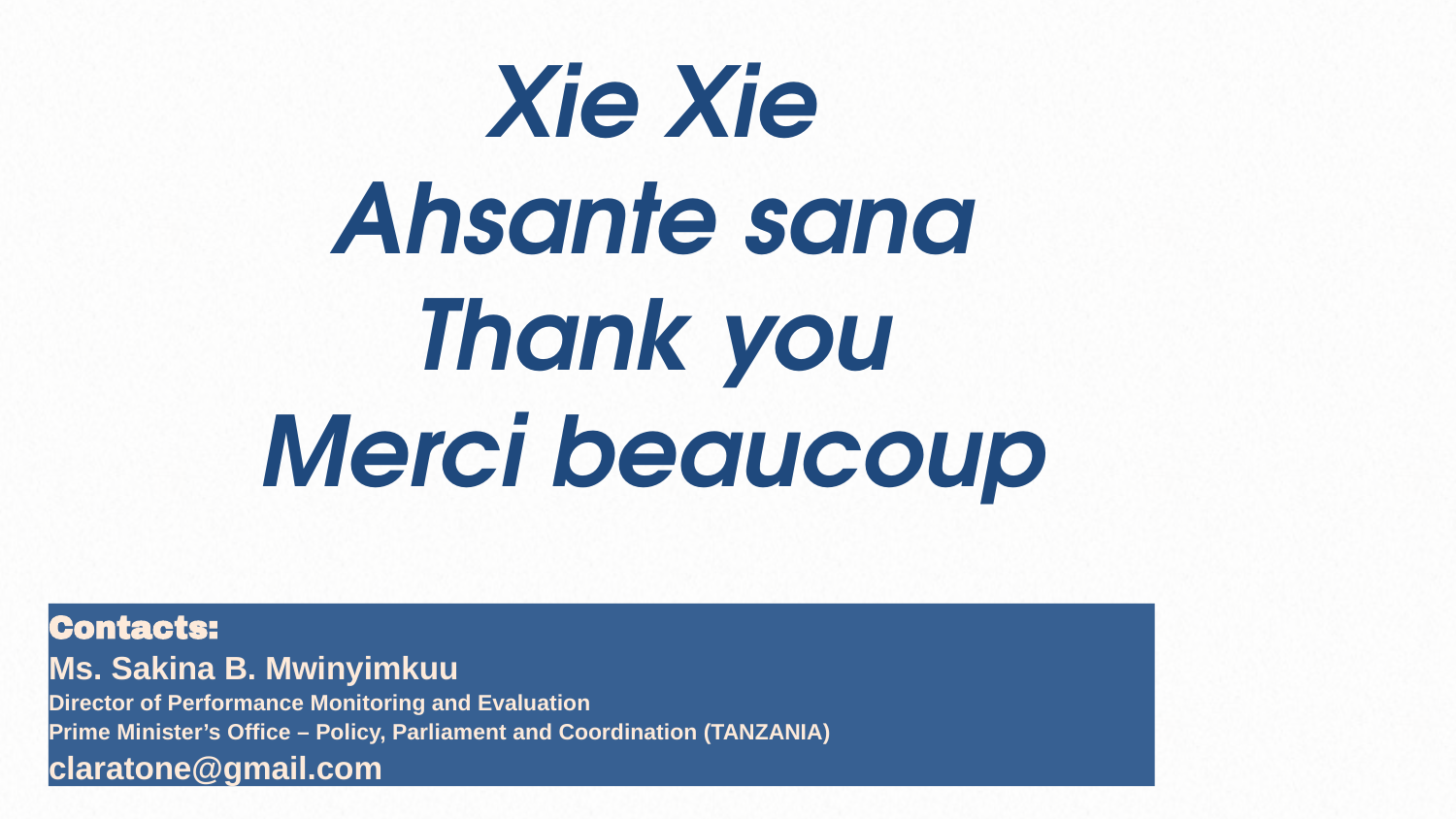

Xie Xie
Ahsante sana
Thank you
Merci beaucoup
Contacts:
Ms. Sakina B. Mwinyimkuu
Director of Performance Monitoring and Evaluation
Prime Minister’s Office – Policy, Parliament and Coordination (TANZANIA)
claratone@gmail.com